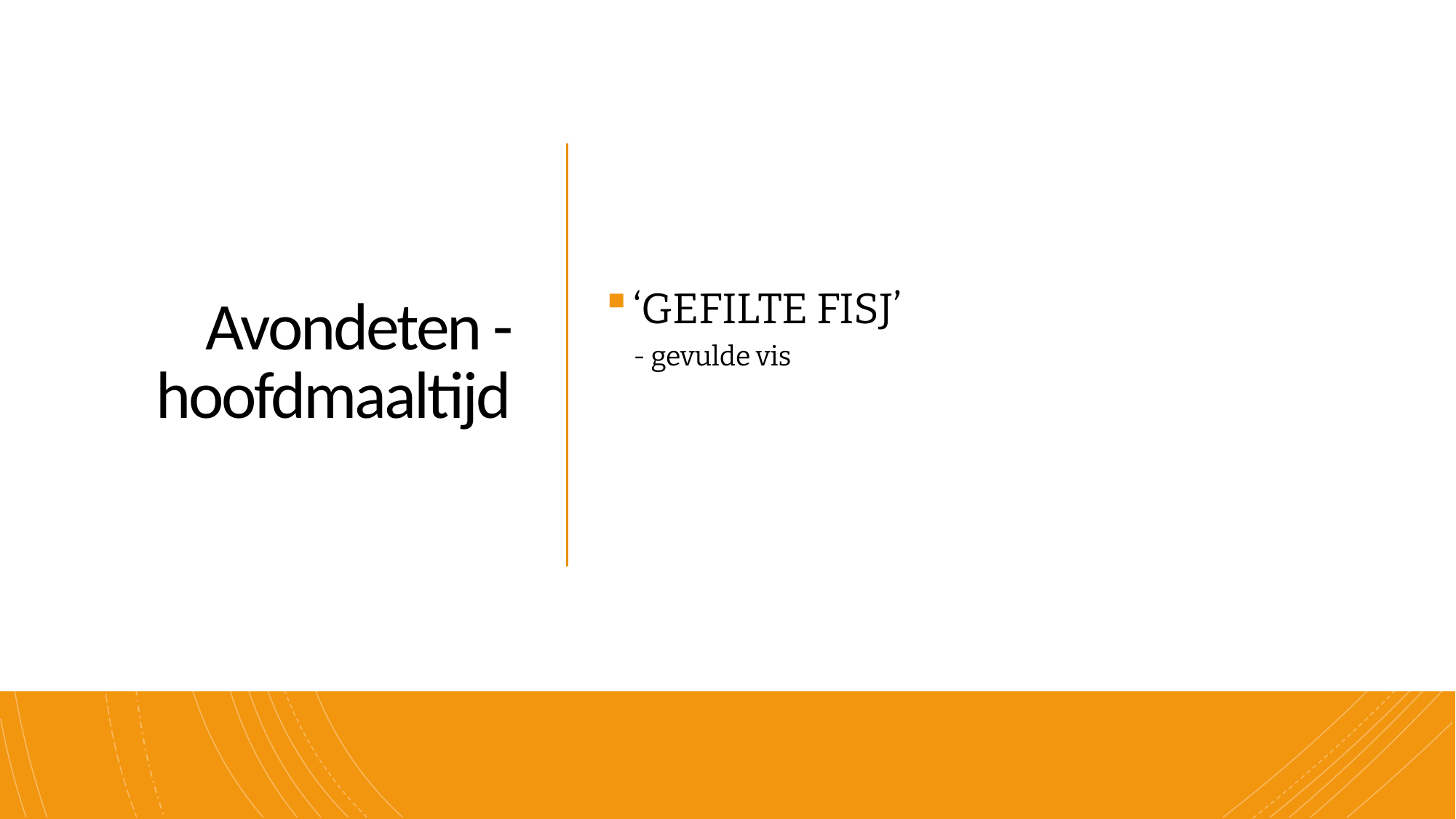

# Avondeten - hoofdmaaltijd
‘GEFILTE FISJ’
- gevulde vis